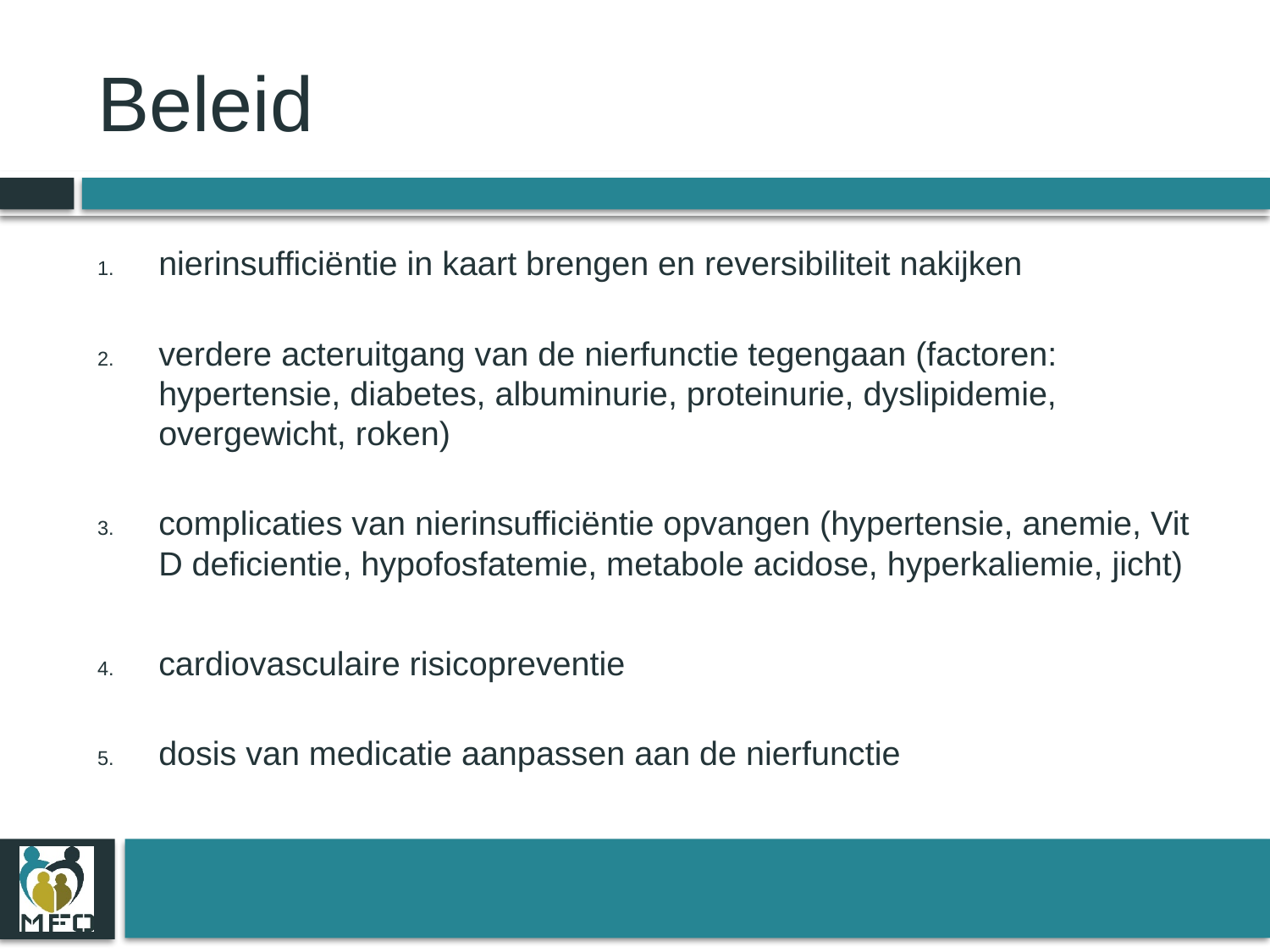

# Beleid
nierinsufficiëntie in kaart brengen en reversibiliteit nakijken
verdere acteruitgang van de nierfunctie tegengaan (factoren: hypertensie, diabetes, albuminurie, proteinurie, dyslipidemie, overgewicht, roken)
complicaties van nierinsufficiëntie opvangen (hypertensie, anemie, Vit D deficientie, hypofosfatemie, metabole acidose, hyperkaliemie, jicht)

cardiovasculaire risicopreventie
dosis van medicatie aanpassen aan de nierfunctie